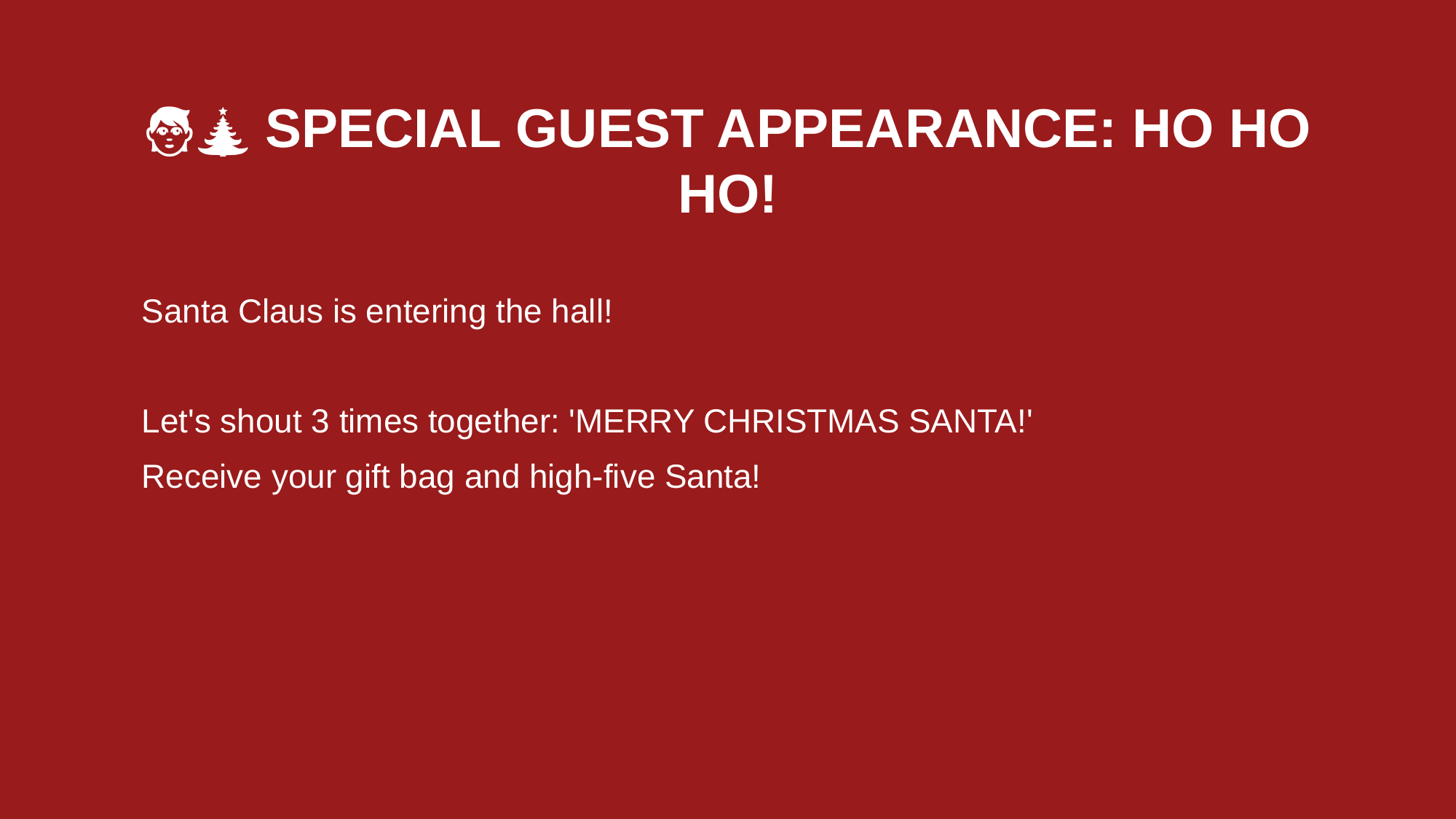

🧑‍🎄 SPECIAL GUEST APPEARANCE: HO HO HO!
Santa Claus is entering the hall!

Let's shout 3 times together: 'MERRY CHRISTMAS SANTA!'
Receive your gift bag and high-five Santa!